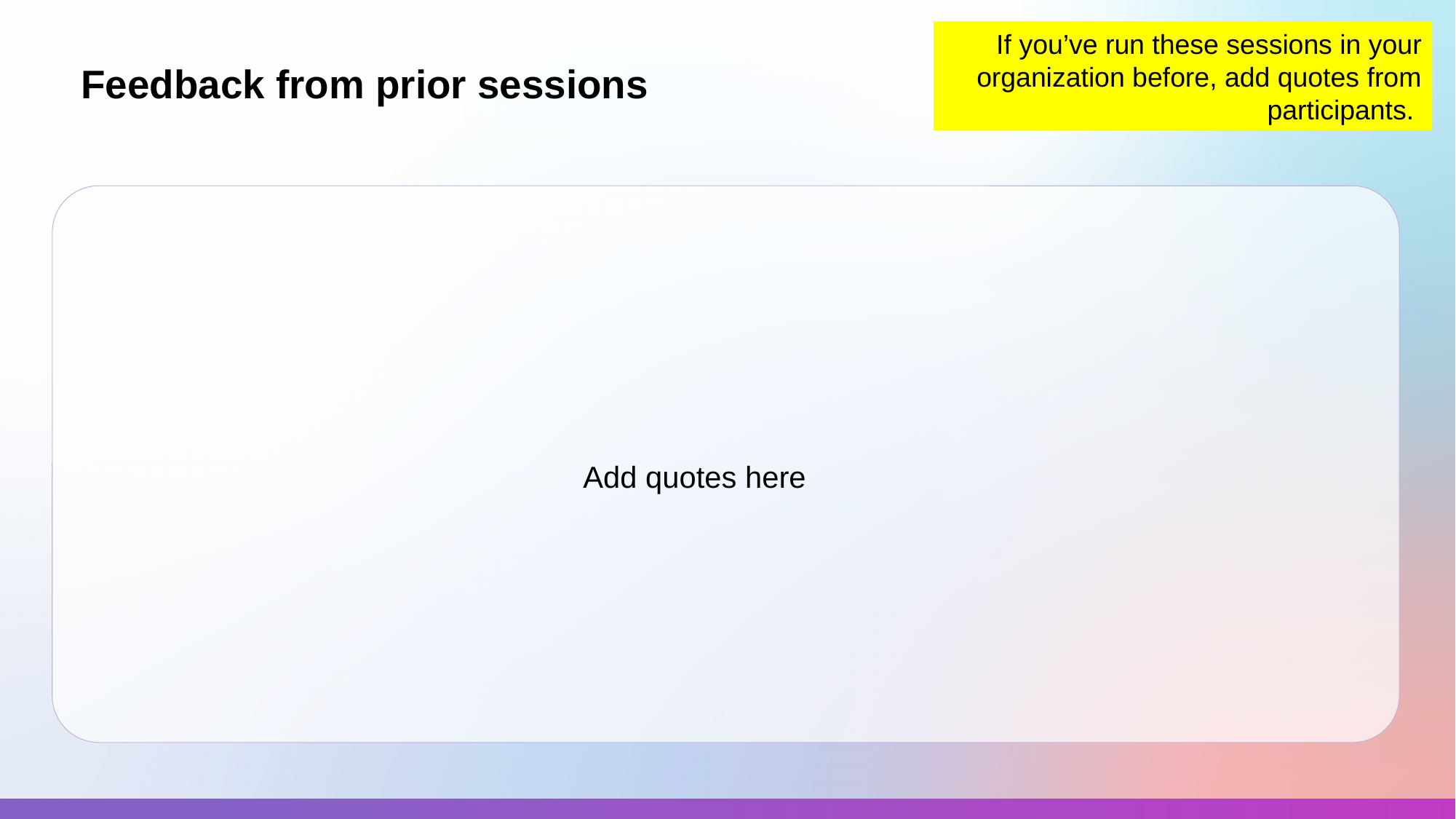

If you’ve run these sessions in your organization before, add quotes from participants.
# Feedback from prior sessions

Add quotes here